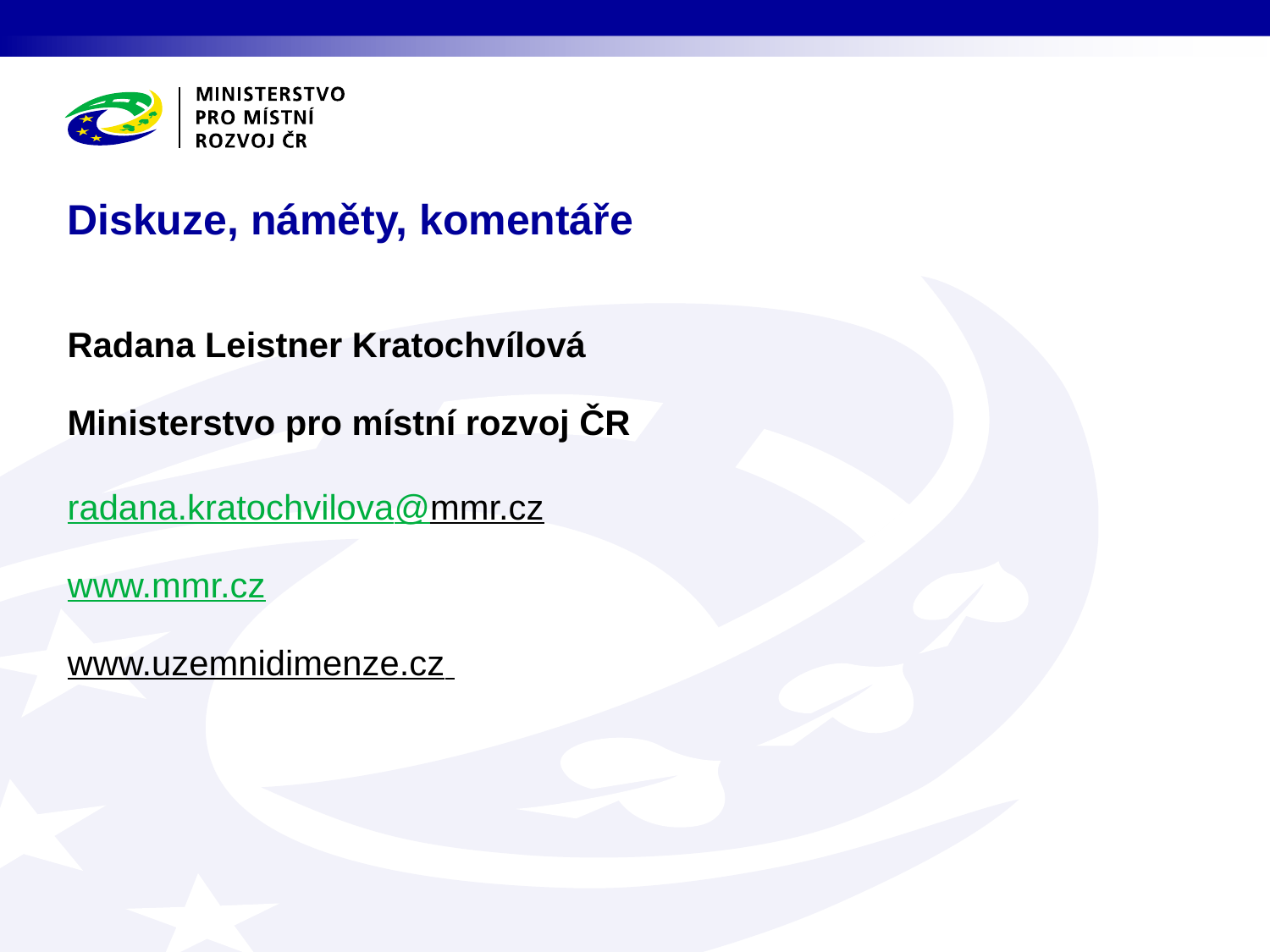

# Diskuze, náměty, komentáře

Radana Leistner Kratochvílová
Ministerstvo pro místní rozvoj ČR
radana.kratochvilova@mmr.cz
www.mmr.cz
www.uzemnidimenze.cz